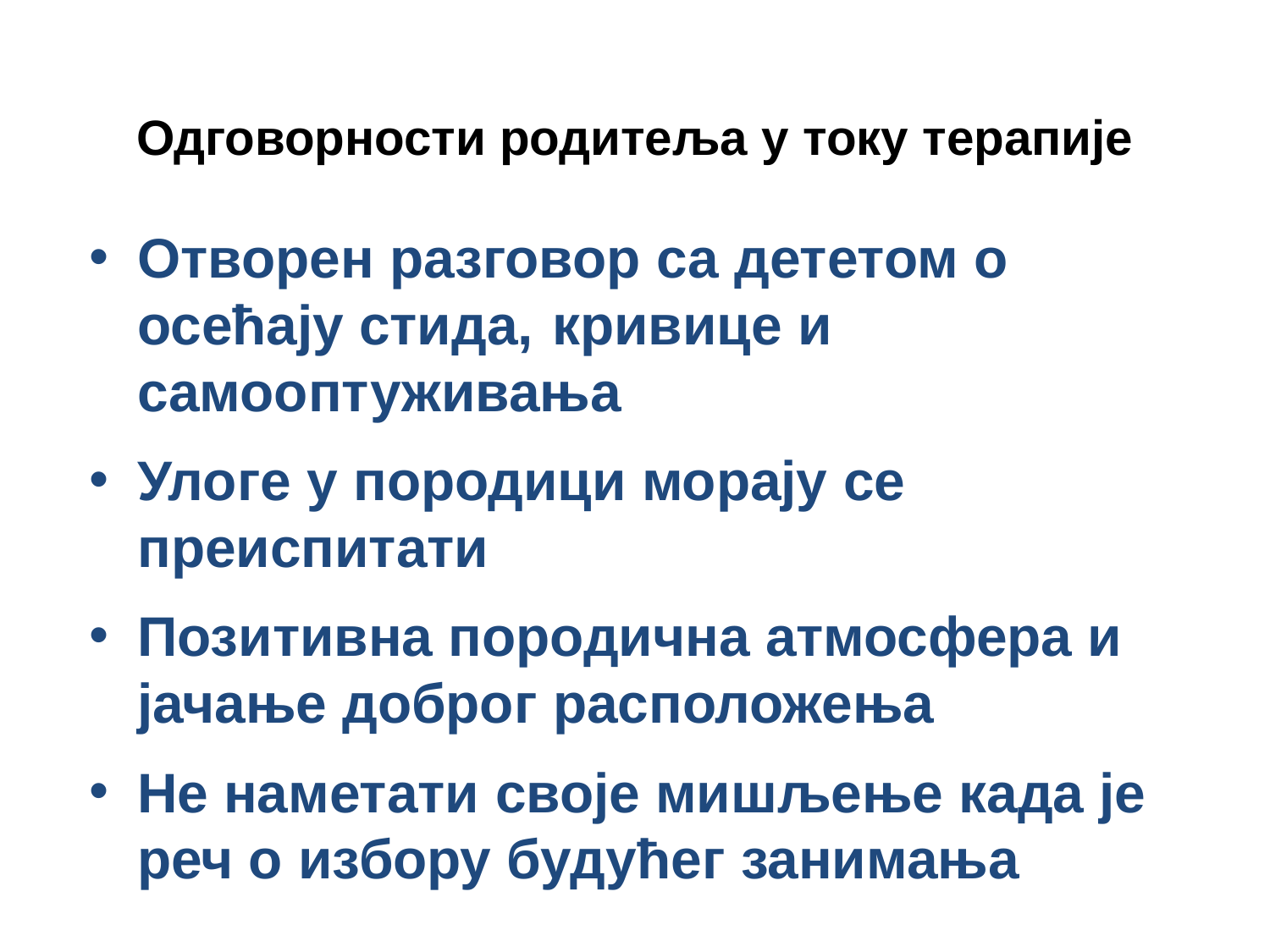

# Одговорности родитеља у току терапије
Отворен разговор са дететом о осећају стида, кривице и самооптуживања
Улоге у породици морају се преиспитати
Позитивна породична атмосфера и јачање доброг расположења
Не наметати своје мишљење када је реч о избору будућег занимања